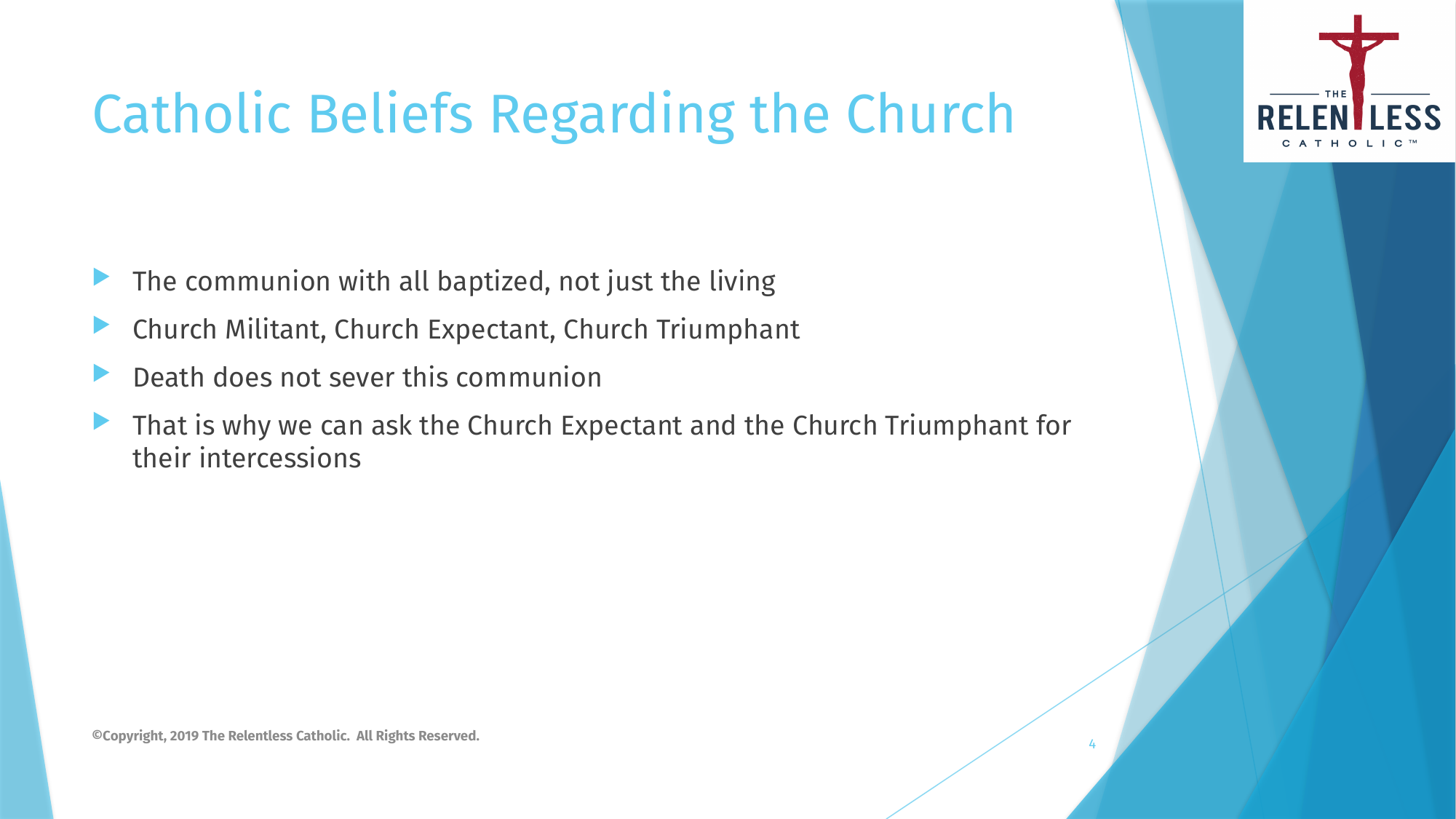

# Catholic Beliefs Regarding the Church
The communion with all baptized, not just the living
Church Militant, Church Expectant, Church Triumphant
Death does not sever this communion
That is why we can ask the Church Expectant and the Church Triumphant for their intercessions
©Copyright, 2019 The Relentless Catholic.  All Rights Reserved.

4